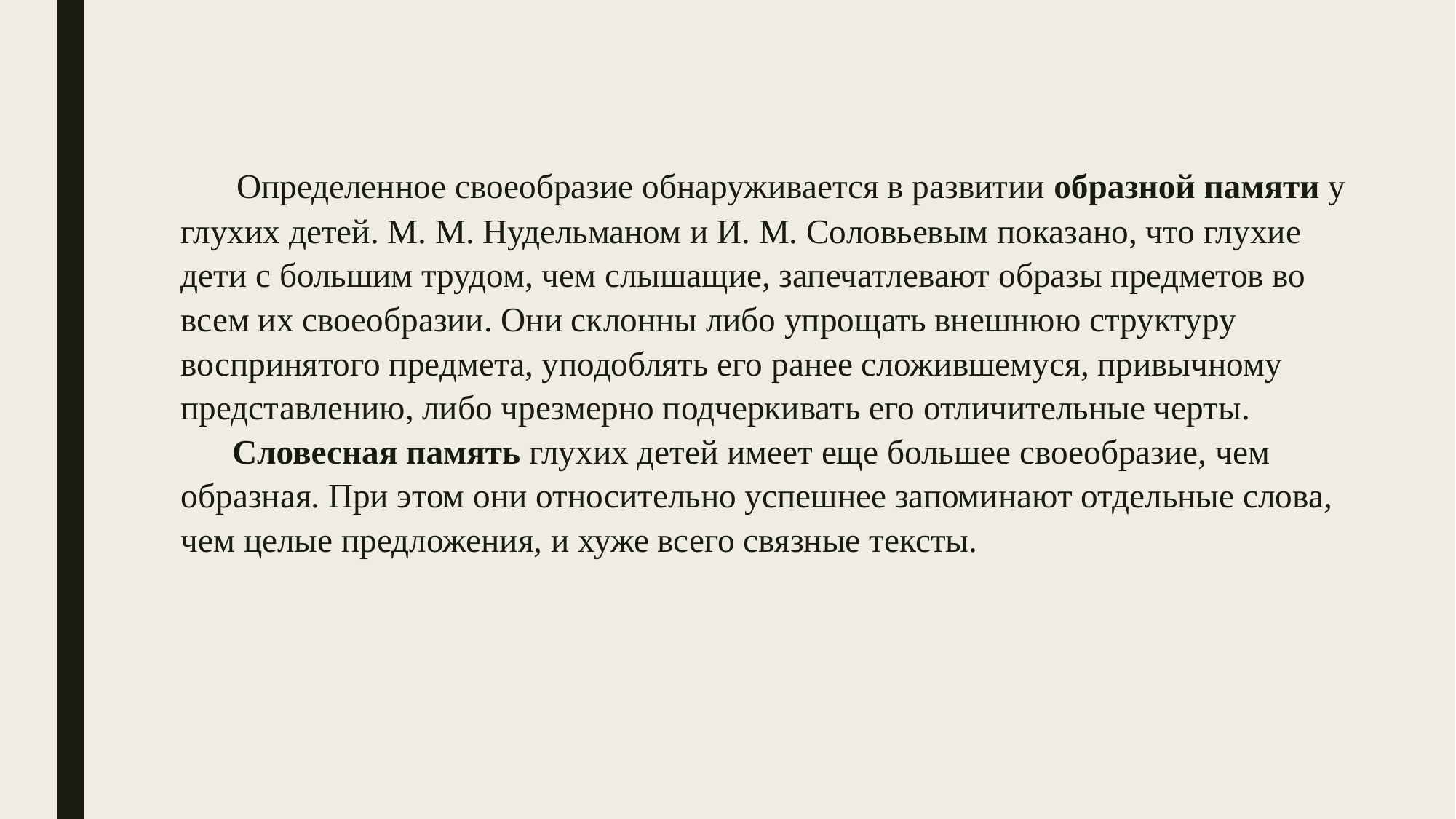

# Определенное своеобразие обнаруживается в развитии образной памяти у глухих детей. М. М. Нудельманом и И. М. Соловьевым показано, что глухие дети с большим трудом, чем слышащие, запечатлевают образы предметов во всем их своеобразии. Они склонны либо упрощать внешнюю структуру воспринятого предмета, уподоблять его ранее сложившемуся, привычному представлению, либо чрезмерно подчеркивать его отличительные черты. Словесная память глухих детей имеет еще большее своеобразие, чем образная. При этом они относительно успешнее запоминают отдельные слова, чем целые предложения, и хуже всего связные тексты.